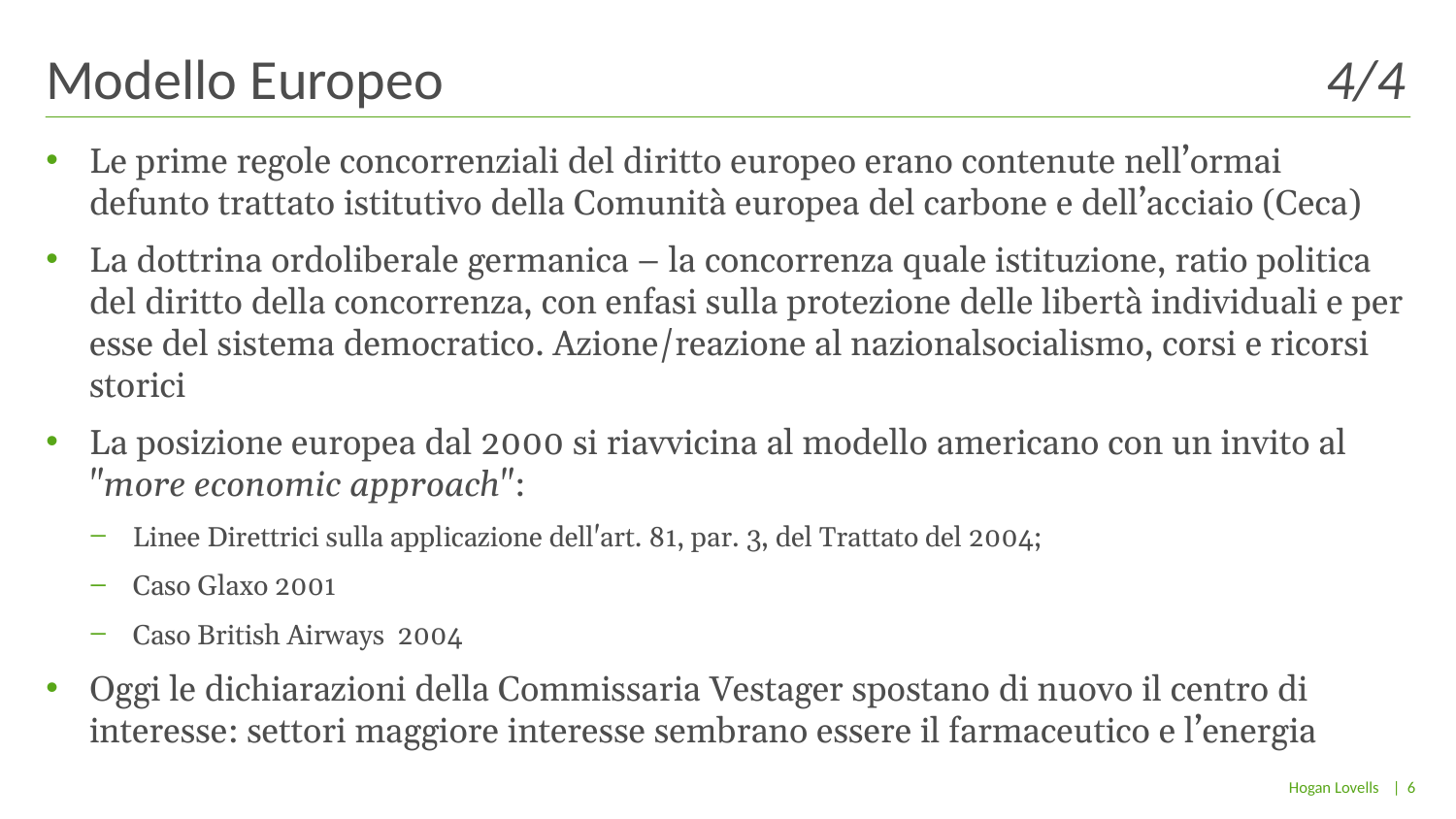

# Modello Europeo 						         4/4
Le prime regole concorrenziali del di­ritto europeo erano contenute nell’ormai defunto trat­tato istitutivo della Comunità europea del carbone e dell’ac­ciaio (Ceca)
La dottrina ordoliberale germanica – la concorrenza quale istituzione, ratio politica del diritto della concorrenza, con enfasi sulla protezione delle libertà individuali e per esse del sistema democratico. Azione/reazione al nazionalsocialismo, corsi e ricorsi storici
La posizione europea dal 2000 si riavvicina al modello americano con un invito al "more economic approach":
Linee Direttrici sulla applicazione dell'art. 81, par. 3, del Trattato del 2004;
Caso Glaxo 2001
Caso British Airways  2004
Oggi le dichiarazioni della Commissaria Vestager spostano di nuovo il centro di interesse: settori maggiore interesse sembrano essere il farmaceutico e l’energia

|  6
Hogan Lovells